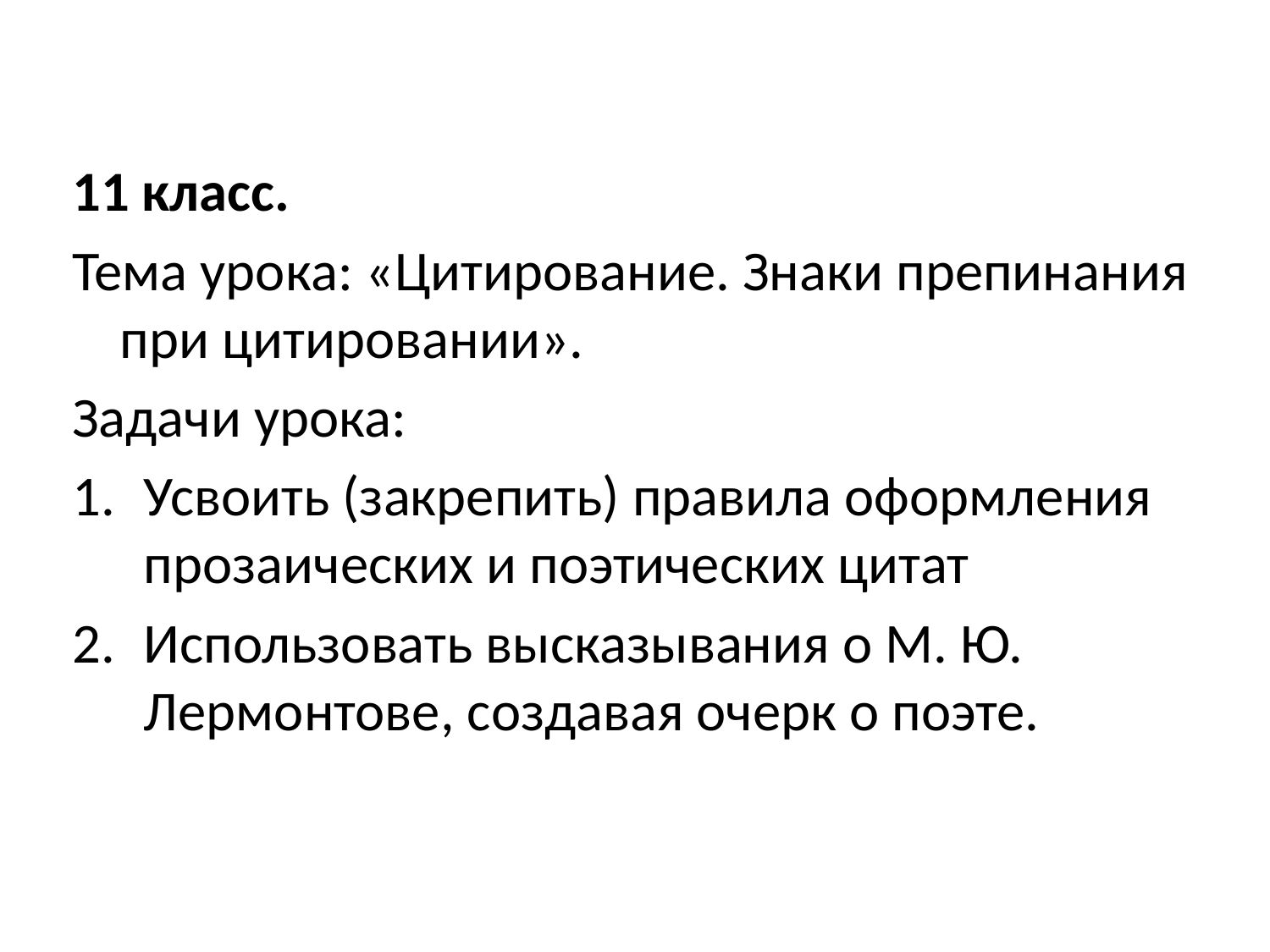

#
11 класс.
Тема урока: «Цитирование. Знаки препинания при цитировании».
Задачи урока:
Усвоить (закрепить) правила оформления прозаических и поэтических цитат
Использовать высказывания о М. Ю. Лермонтове, создавая очерк о поэте.